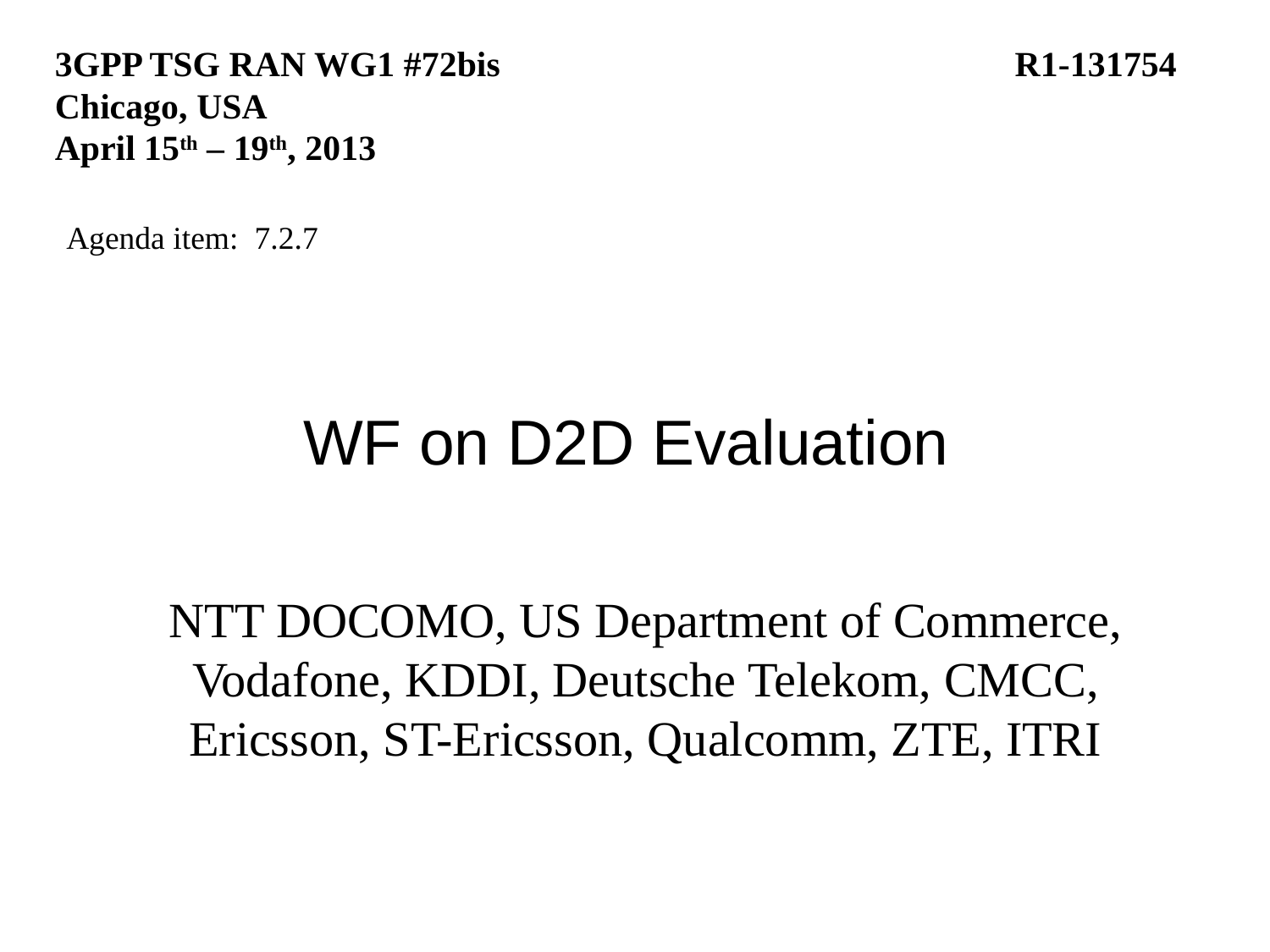

3GPP TSG RAN WG1 #72bis				        R1-131754
Chicago, USA
April 15th – 19th, 2013
Agenda item:  7.2.7
WF on D2D Evaluation
NTT DOCOMO, US Department of Commerce, Vodafone, KDDI, Deutsche Telekom, CMCC, Ericsson, ST-Ericsson, Qualcomm, ZTE, ITRI